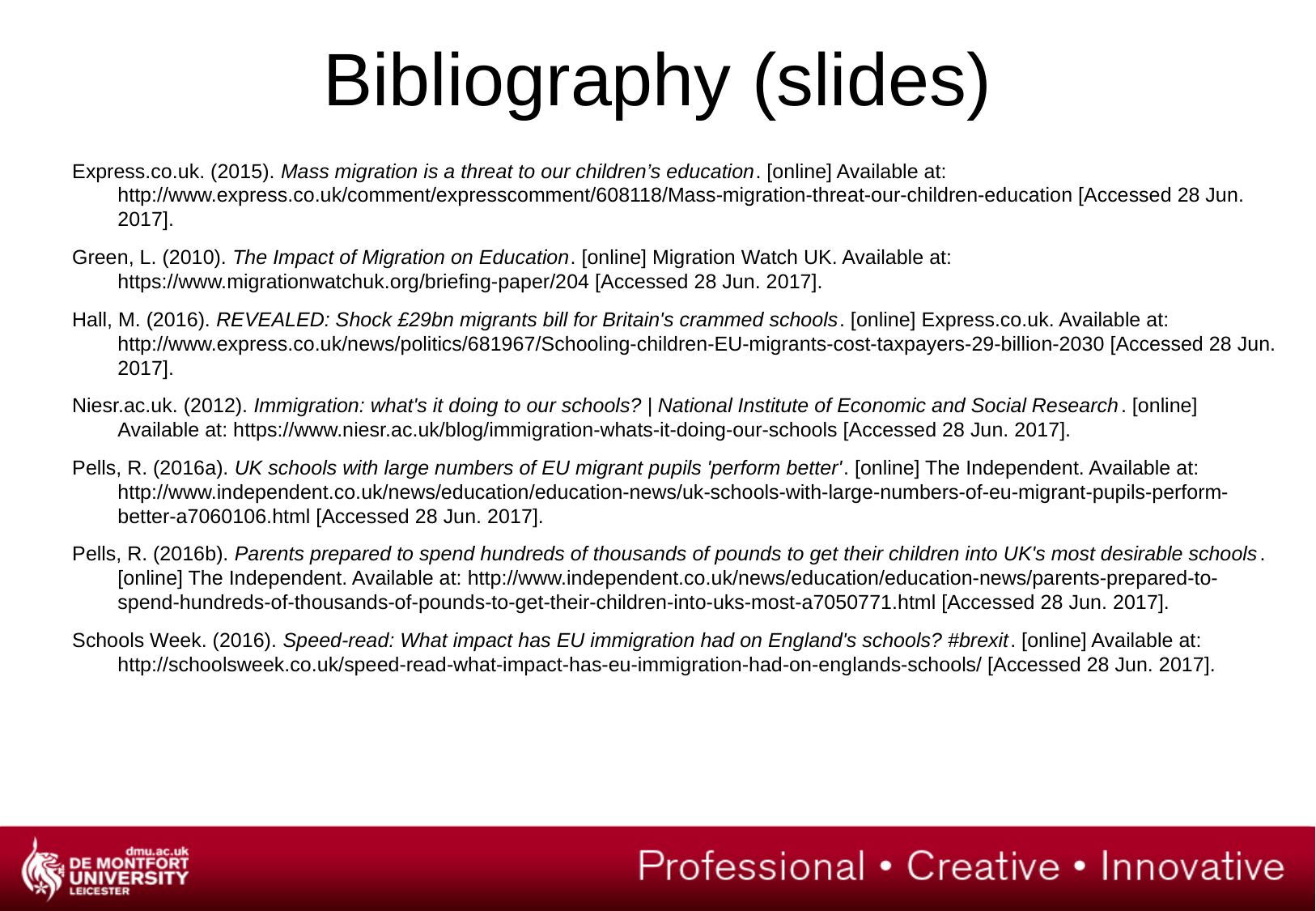

# Bibliography (slides)
Express.co.uk. (2015). Mass migration is a threat to our children’s education. [online] Available at: http://www.express.co.uk/comment/expresscomment/608118/Mass-migration-threat-our-children-education [Accessed 28 Jun. 2017].
Green, L. (2010). The Impact of Migration on Education. [online] Migration Watch UK. Available at: https://www.migrationwatchuk.org/briefing-paper/204 [Accessed 28 Jun. 2017].
Hall, M. (2016). REVEALED: Shock £29bn migrants bill for Britain's crammed schools. [online] Express.co.uk. Available at: http://www.express.co.uk/news/politics/681967/Schooling-children-EU-migrants-cost-taxpayers-29-billion-2030 [Accessed 28 Jun. 2017].
Niesr.ac.uk. (2012). Immigration: what's it doing to our schools? | National Institute of Economic and Social Research. [online] Available at: https://www.niesr.ac.uk/blog/immigration-whats-it-doing-our-schools [Accessed 28 Jun. 2017].
Pells, R. (2016a). UK schools with large numbers of EU migrant pupils 'perform better'. [online] The Independent. Available at: http://www.independent.co.uk/news/education/education-news/uk-schools-with-large-numbers-of-eu-migrant-pupils-perform-better-a7060106.html [Accessed 28 Jun. 2017].
Pells, R. (2016b). Parents prepared to spend hundreds of thousands of pounds to get their children into UK's most desirable schools. [online] The Independent. Available at: http://www.independent.co.uk/news/education/education-news/parents-prepared-to-spend-hundreds-of-thousands-of-pounds-to-get-their-children-into-uks-most-a7050771.html [Accessed 28 Jun. 2017].
Schools Week. (2016). Speed-read: What impact has EU immigration had on England's schools? #brexit. [online] Available at: http://schoolsweek.co.uk/speed-read-what-impact-has-eu-immigration-had-on-englands-schools/ [Accessed 28 Jun. 2017].